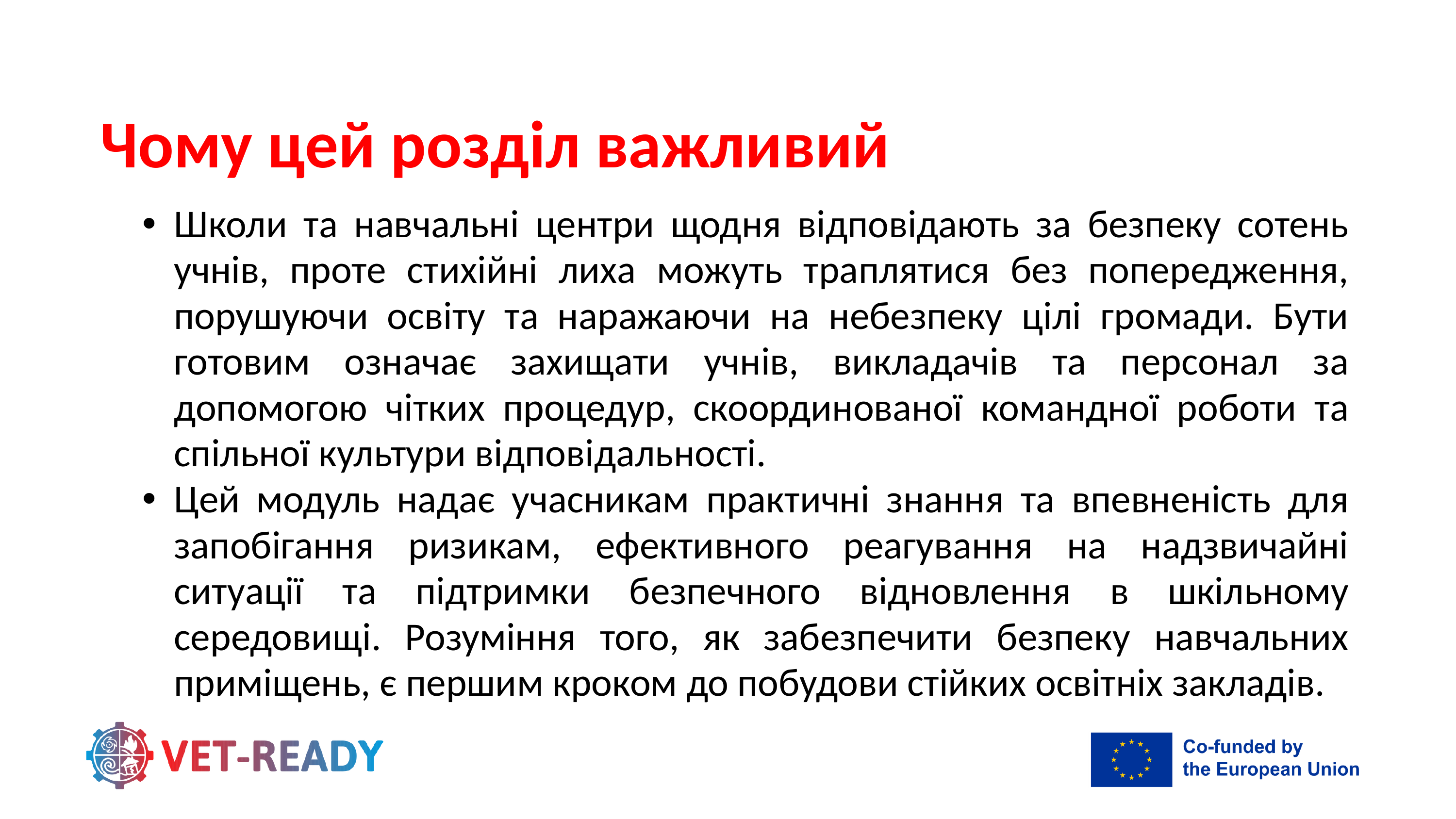

Чому цей розділ важливий
Школи та навчальні центри щодня відповідають за безпеку сотень учнів, проте стихійні лиха можуть траплятися без попередження, порушуючи освіту та наражаючи на небезпеку цілі громади. Бути готовим означає захищати учнів, викладачів та персонал за допомогою чітких процедур, скоординованої командної роботи та спільної культури відповідальності.
Цей модуль надає учасникам практичні знання та впевненість для запобігання ризикам, ефективного реагування на надзвичайні ситуації та підтримки безпечного відновлення в шкільному середовищі. Розуміння того, як забезпечити безпеку навчальних приміщень, є першим кроком до побудови стійких освітніх закладів.